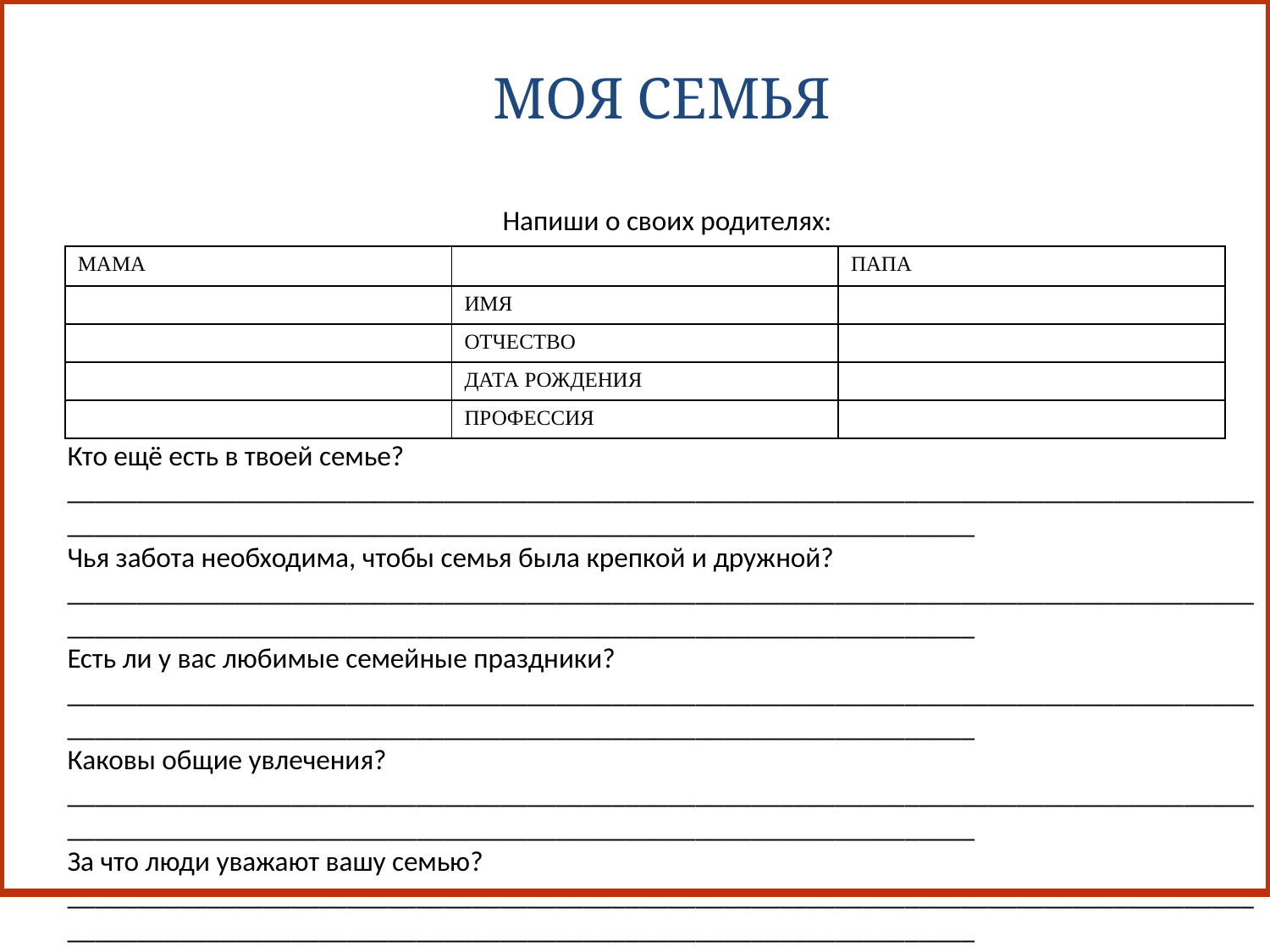

МОЯ СЕМЬЯ
Напиши о своих родителях:

| МАМА |  | ПАПА |
| --- | --- | --- |
|  | ИМЯ |  |
|  | ОТЧЕСТВО |  |
|  | ДАТА РОЖДЕНИЯ |  |
|  | ПРОФЕССИЯ |  |
Кто ещё есть в твоей семье? ______________________________________________________________________________________________________________________________________________________
Чья забота необходима, чтобы семья была крепкой и дружной? ______________________________________________________________________________________________________________________________________________________
Есть ли у вас любимые семейные праздники? ______________________________________________________________________________________________________________________________________________________
Каковы общие увлечения? ______________________________________________________________________________________________________________________________________________________
За что люди уважают вашу семью? ______________________________________________________________________________________________________________________________________________________